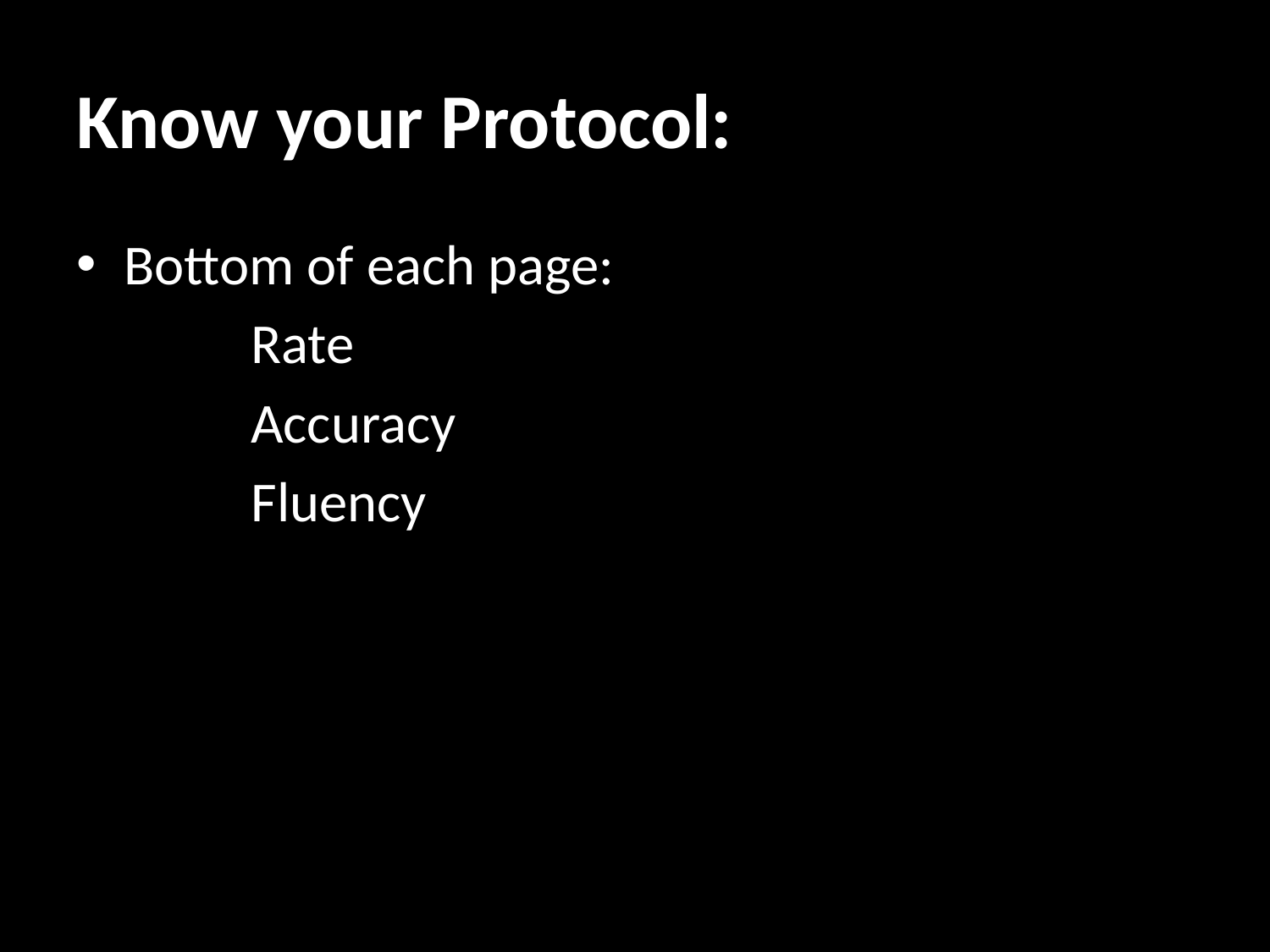

# Know your Protocol:
Bottom of each page:
		Rate
		Accuracy
		Fluency